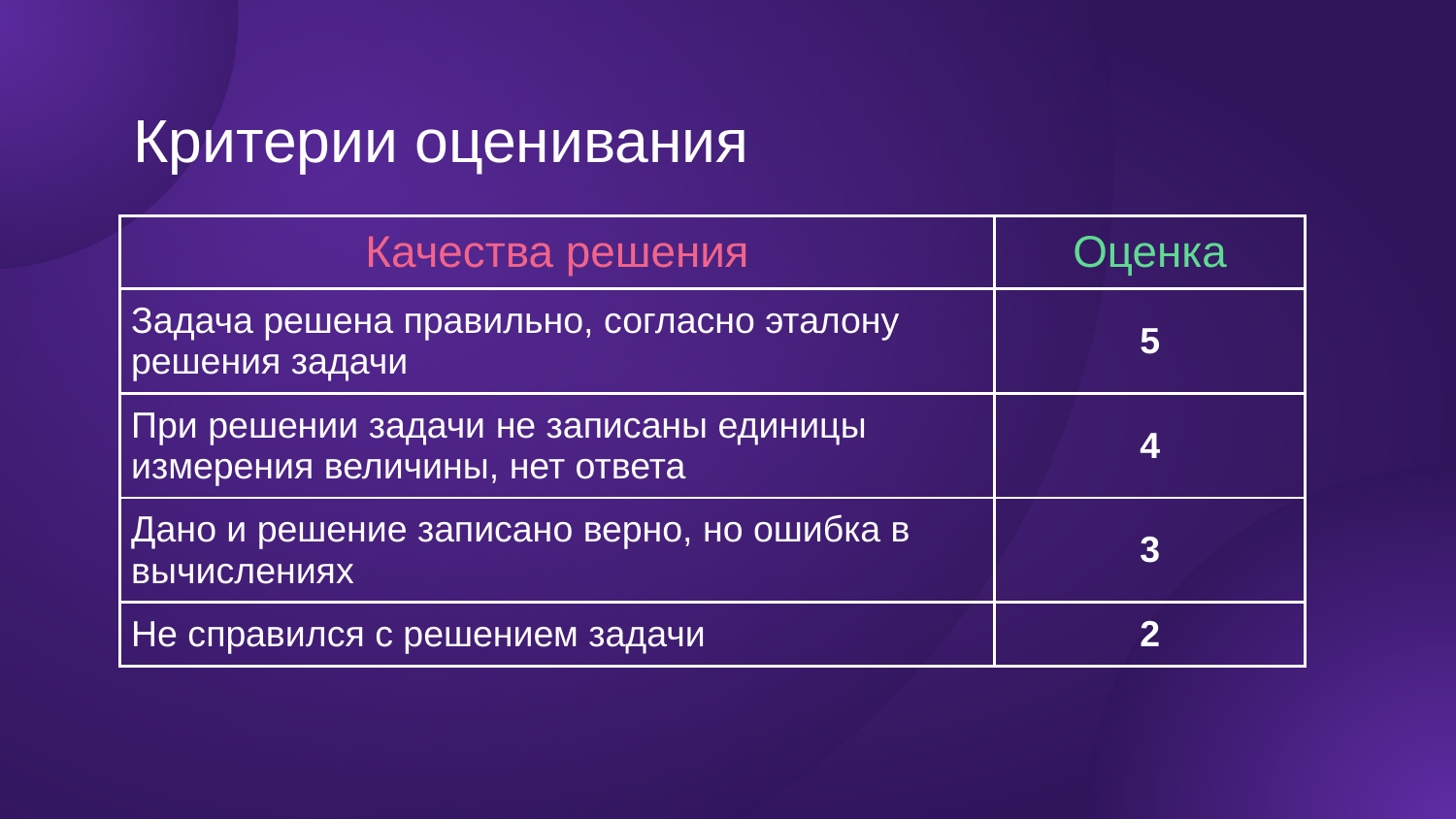

# Критерии оценивания
| Качества решения | Оценка |
| --- | --- |
| Задача решена правильно, согласно эталону решения задачи | 5 |
| При решении задачи не записаны единицы измерения величины, нет ответа | 4 |
| Дано и решение записано верно, но ошибка в вычислениях | 3 |
| Не справился с решением задачи | 2 |